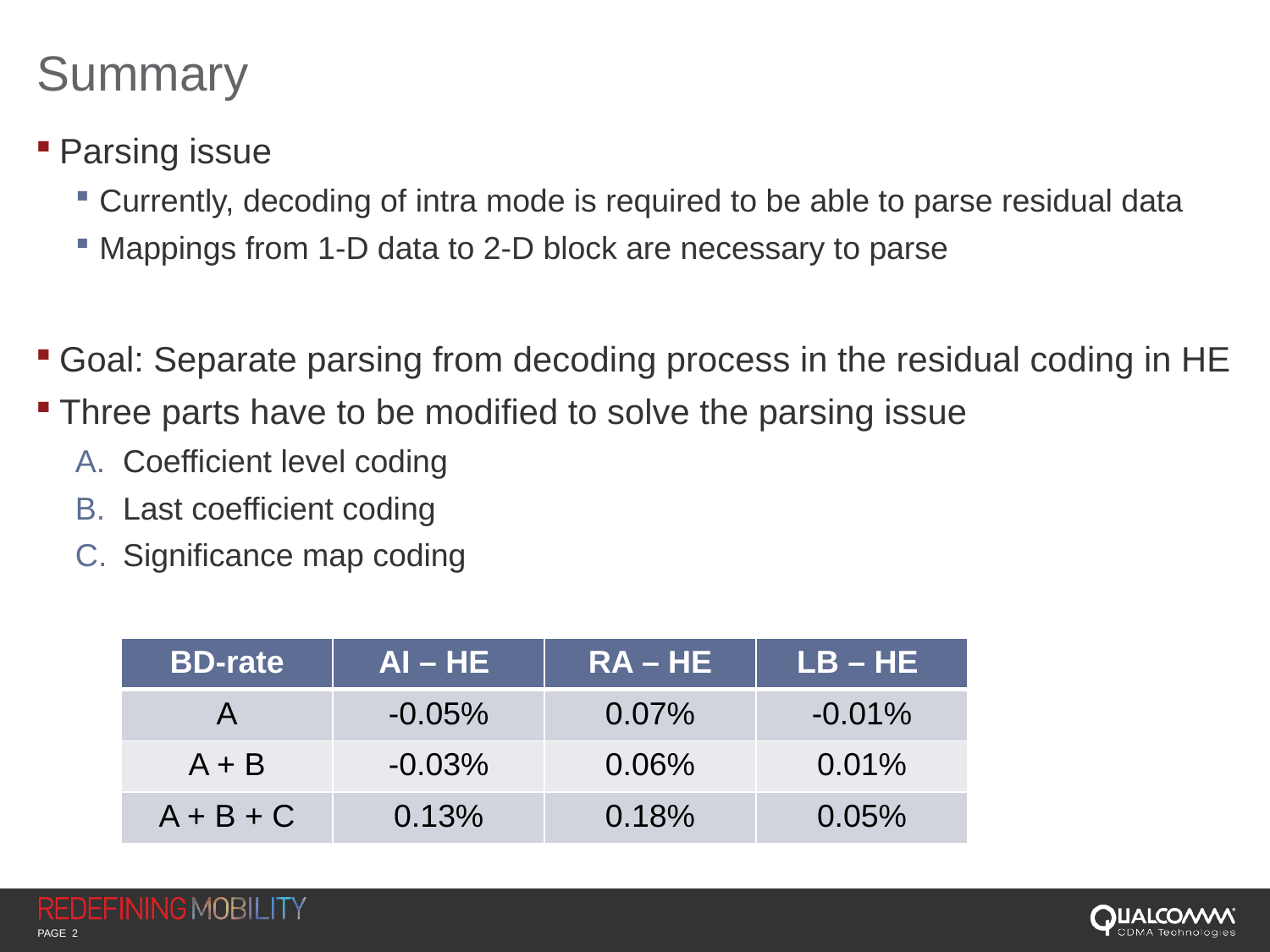

# Summary
Parsing issue
Currently, decoding of intra mode is required to be able to parse residual data
Mappings from 1-D data to 2-D block are necessary to parse

Goal: Separate parsing from decoding process in the residual coding in HE
Three parts have to be modified to solve the parsing issue
Coefficient level coding
Last coefficient coding
Significance map coding
| BD-rate | AI – HE | RA – HE | LB – HE |
| --- | --- | --- | --- |
| A | -0.05% | 0.07% | -0.01% |
| A + B | -0.03% | 0.06% | 0.01% |
| A + B + C | 0.13% | 0.18% | 0.05% |